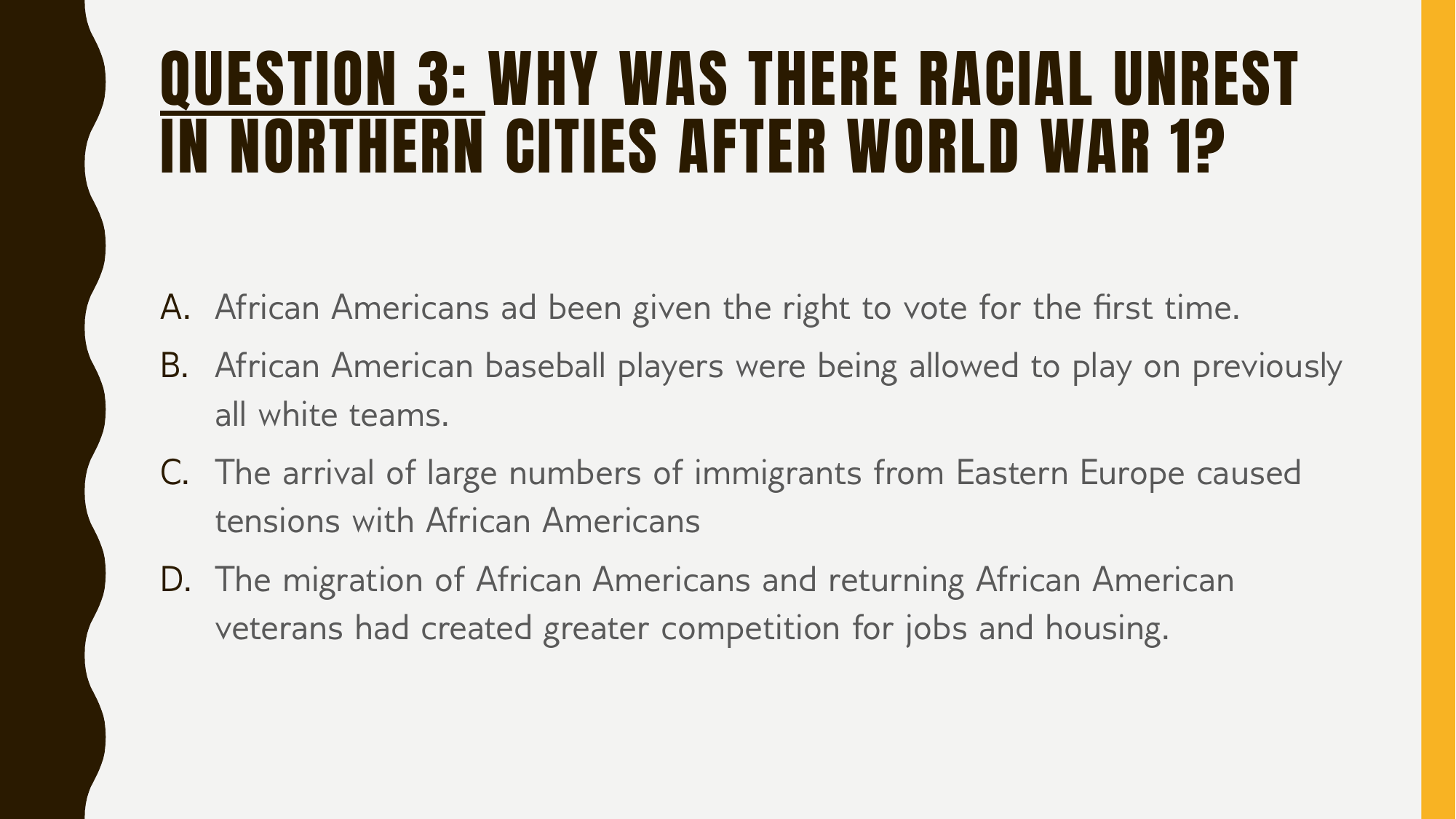

# Question 3: Why was there racial unrest in Northern cities after World War 1?
African Americans ad been given the right to vote for the first time.
African American baseball players were being allowed to play on previously all white teams.
The arrival of large numbers of immigrants from Eastern Europe caused tensions with African Americans
The migration of African Americans and returning African American veterans had created greater competition for jobs and housing.